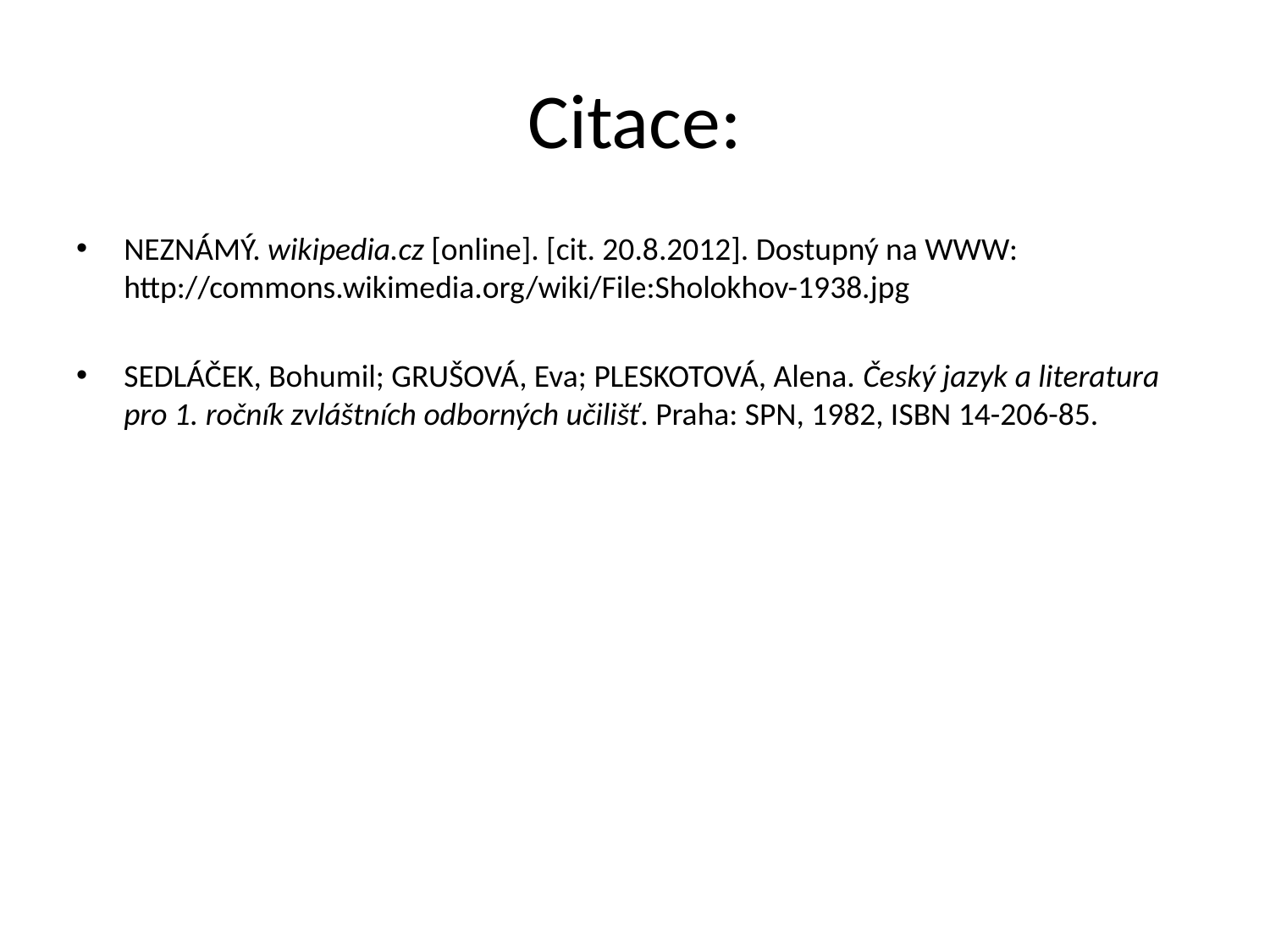

# Citace:
NEZNÁMÝ. wikipedia.cz [online]. [cit. 20.8.2012]. Dostupný na WWW: http://commons.wikimedia.org/wiki/File:Sholokhov-1938.jpg

SEDLÁČEK, Bohumil; GRUŠOVÁ, Eva; PLESKOTOVÁ, Alena. Český jazyk a literatura pro 1. ročník zvláštních odborných učilišť. Praha: SPN, 1982, ISBN 14-206-85.